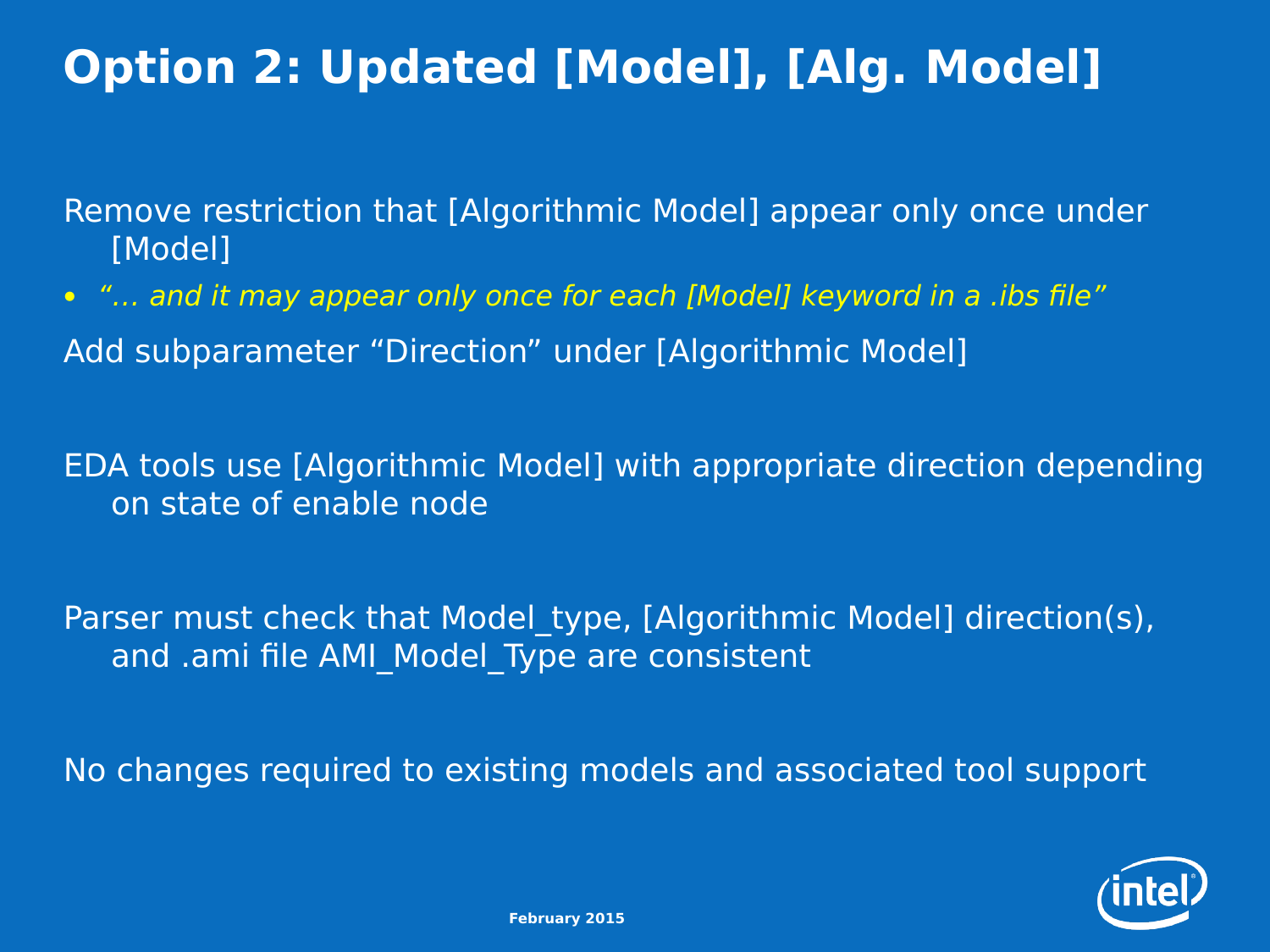

# Option 2: Updated [Model], [Alg. Model]
Remove restriction that [Algorithmic Model] appear only once under [Model]
“… and it may appear only once for each [Model] keyword in a .ibs file”
Add subparameter “Direction” under [Algorithmic Model]

EDA tools use [Algorithmic Model] with appropriate direction depending on state of enable node

Parser must check that Model_type, [Algorithmic Model] direction(s), and .ami file AMI_Model_Type are consistent

No changes required to existing models and associated tool support
February 2015